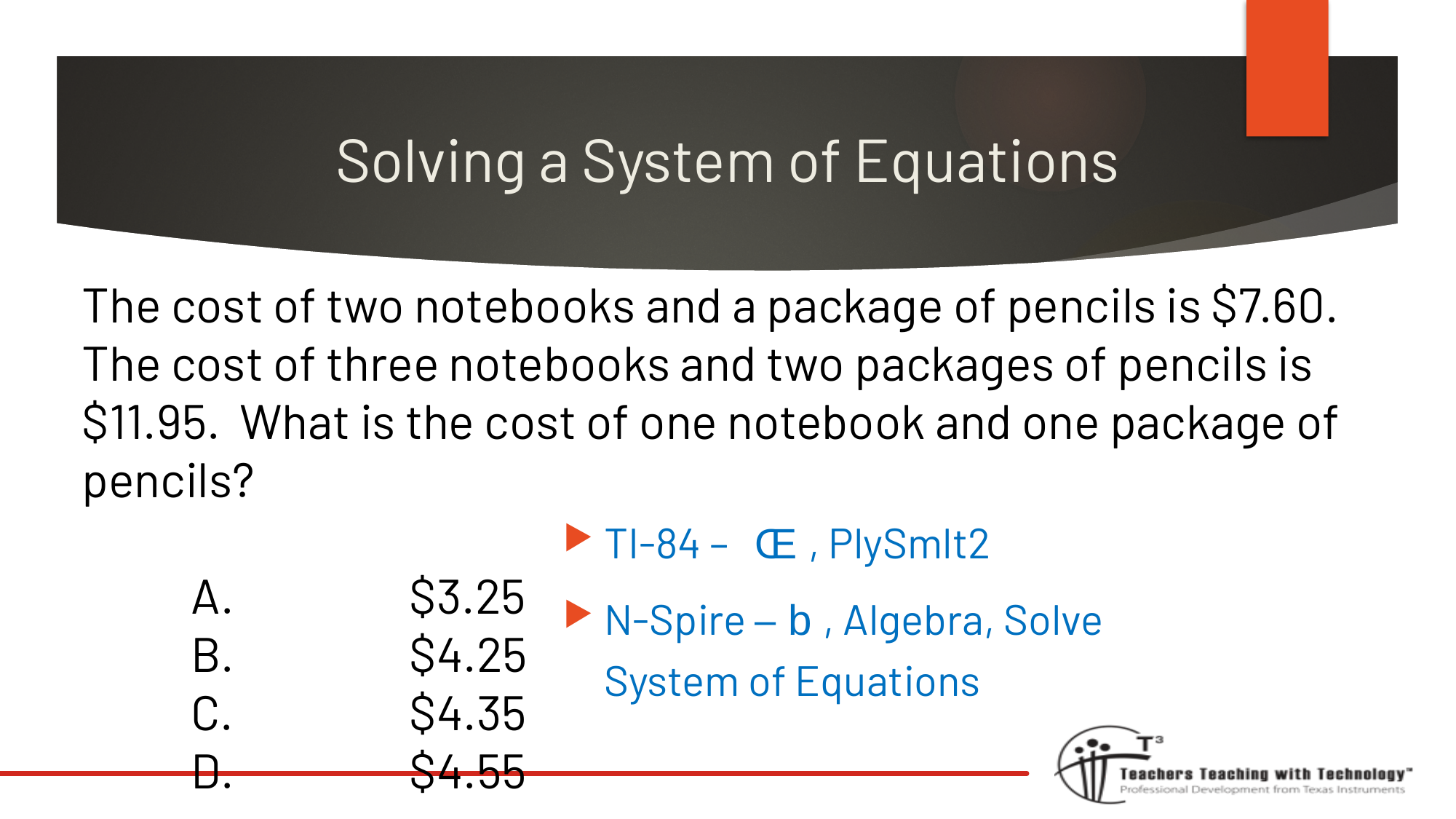

# Solving a System of Equations

The cost of two notebooks and a package of pencils is $7.60.  The cost of three notebooks and two packages of pencils is $11.95.  What is the cost of one notebook and one package of pencils?

	A.		$3.25
	B.		$4.25
	C.		$4.35
	D.		$4.55
TI-84 –   Œ , PlySmlt2
N-Spire – b , Algebra, Solve System of Equations